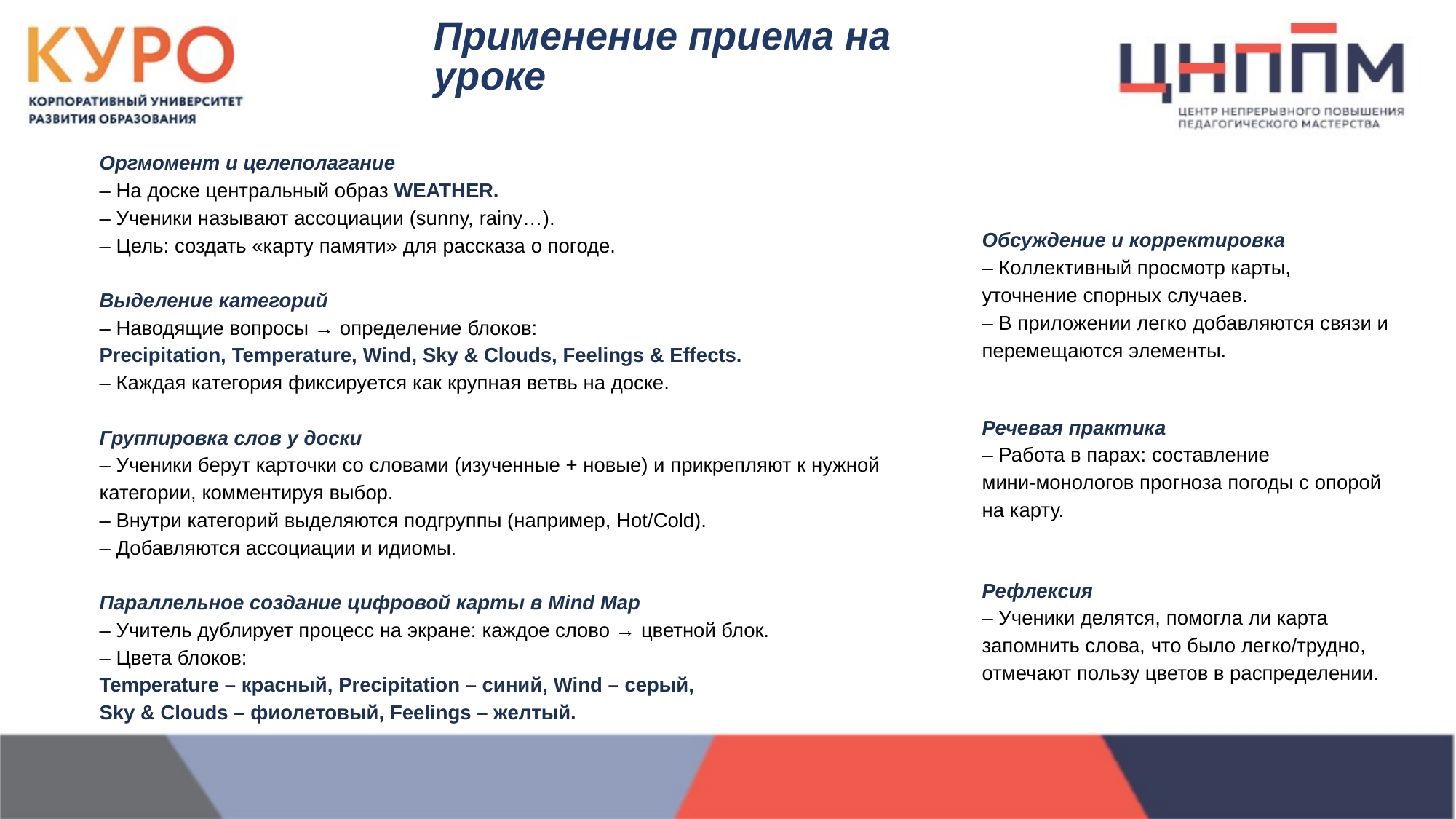

# Применение приема на уроке
Оргмомент и целеполагание
– На доске центральный образ WEATHER.
– Ученики называют ассоциации (sunny, rainy…).
– Цель: создать «карту памяти» для рассказа о погоде.
Выделение категорий
– Наводящие вопросы → определение блоков:
Precipitation, Temperature, Wind, Sky & Clouds, Feelings & Effects.
– Каждая категория фиксируется как крупная ветвь на доске.
Группировка слов у доски
– Ученики берут карточки со словами (изученные + новые) и прикрепляют к нужной категории, комментируя выбор.
– Внутри категорий выделяются подгруппы (например, Hot/Cold).
– Добавляются ассоциации и идиомы.
Параллельное создание цифровой карты в Mind Map
– Учитель дублирует процесс на экране: каждое слово → цветной блок.
– Цвета блоков:
Temperature – красный, Precipitation – синий, Wind – серый,
Sky & Clouds – фиолетовый, Feelings – желтый.

Обсуждение и корректировка
– Коллективный просмотр карты, уточнение спорных случаев.
– В приложении легко добавляются связи и перемещаются элементы.
Речевая практика
– Работа в парах: составление мини‑монологов прогноза погоды с опорой на карту.
Рефлексия
– Ученики делятся, помогла ли карта запомнить слова, что было легко/трудно, отмечают пользу цветов в распределении.